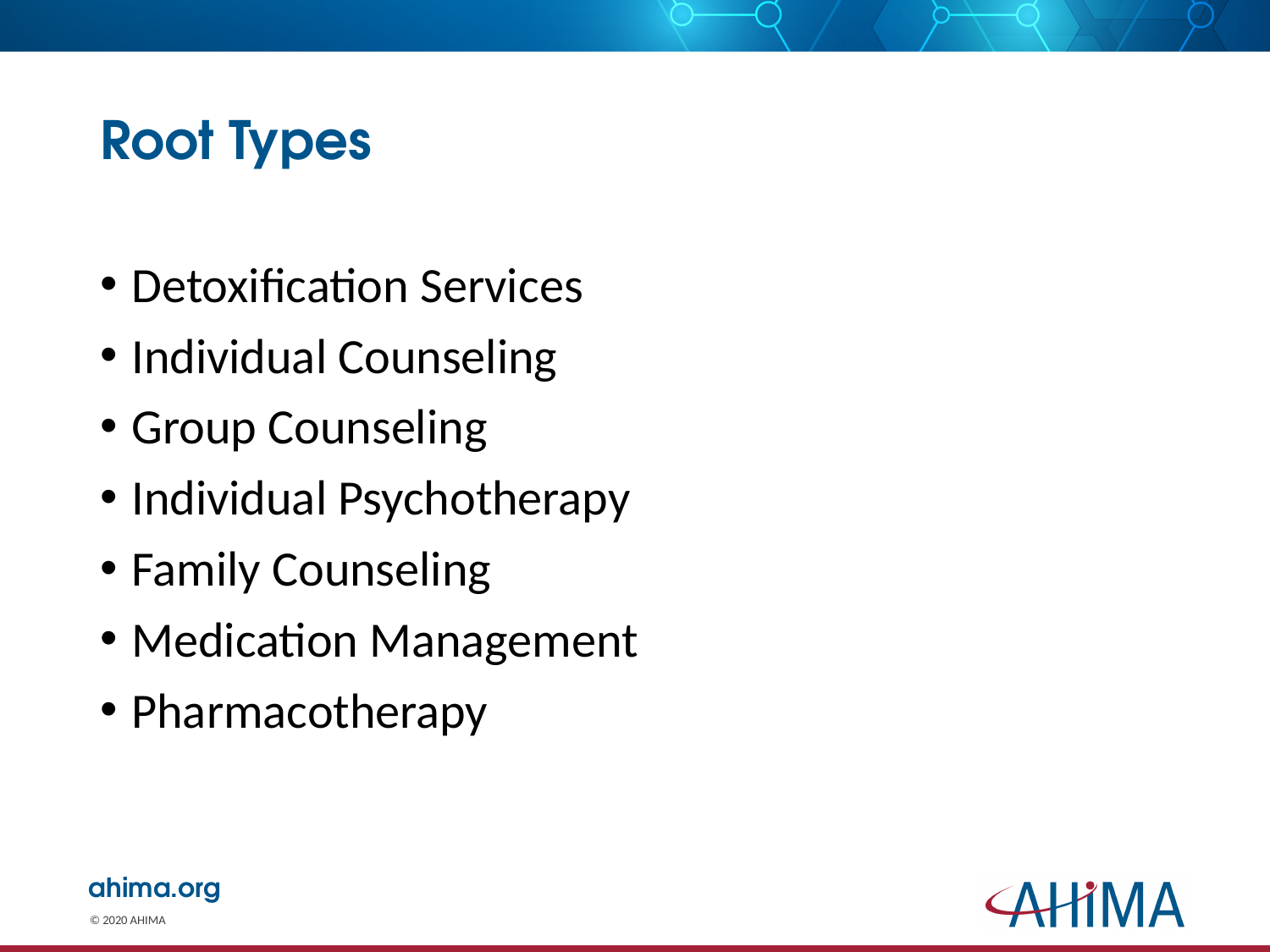

# Root Types
Detoxification Services
Individual Counseling
Group Counseling
Individual Psychotherapy
Family Counseling
Medication Management
Pharmacotherapy